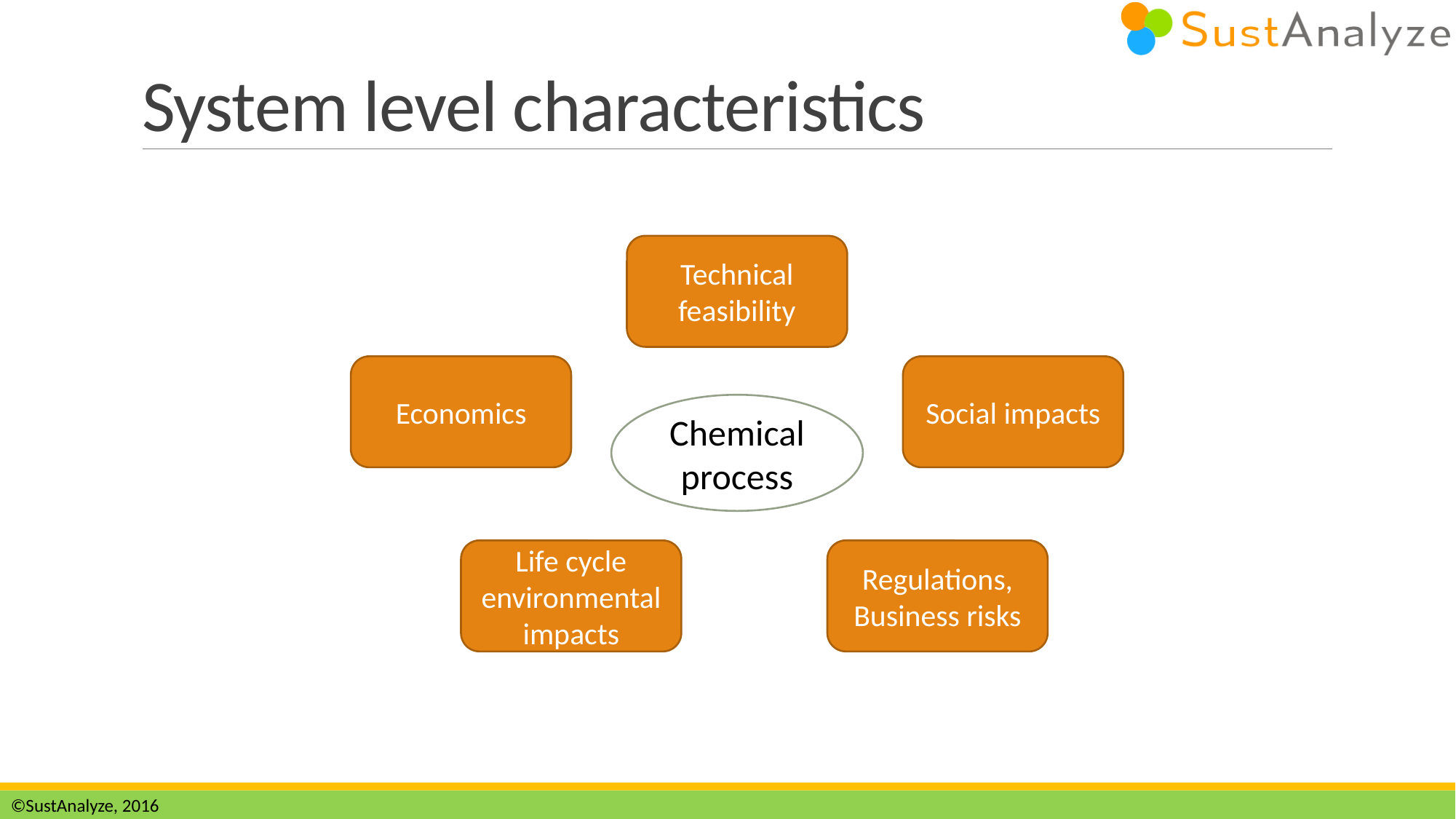

# System level characteristics
Technical feasibility
Economics
Social impacts
Chemical process
Life cycle environmental impacts
Regulations,
Business risks